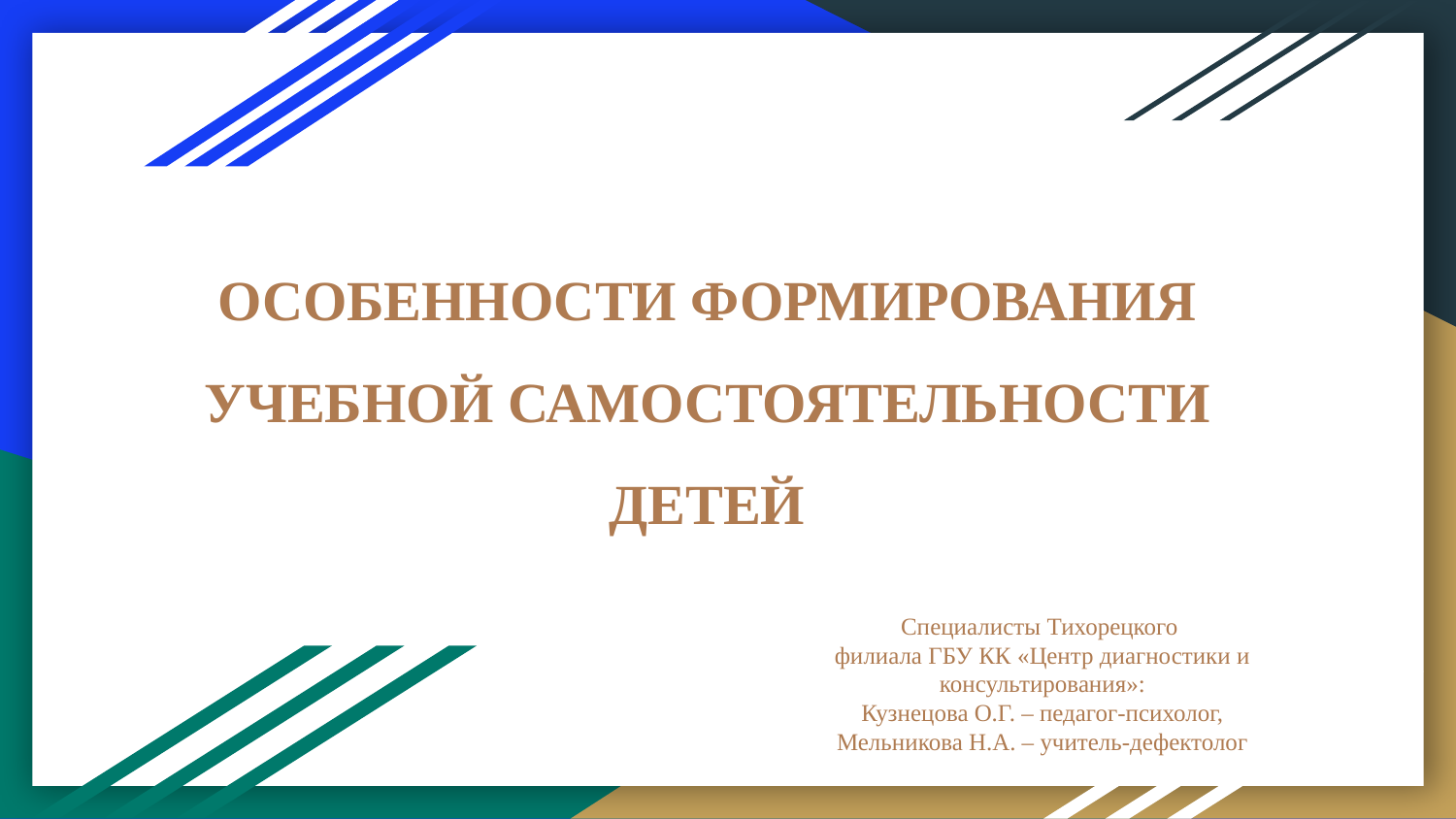

# ОСОБЕННОСТИ ФОРМИРОВАНИЯ УЧЕБНОЙ САМОСТОЯТЕЛЬНОСТИ ДЕТЕЙ

Специалисты Тихорецкого
филиала ГБУ КК «Центр диагностики и
консультирования»:
Кузнецова О.Г. – педагог-психолог, Мельникова Н.А. – учитель-дефектолог